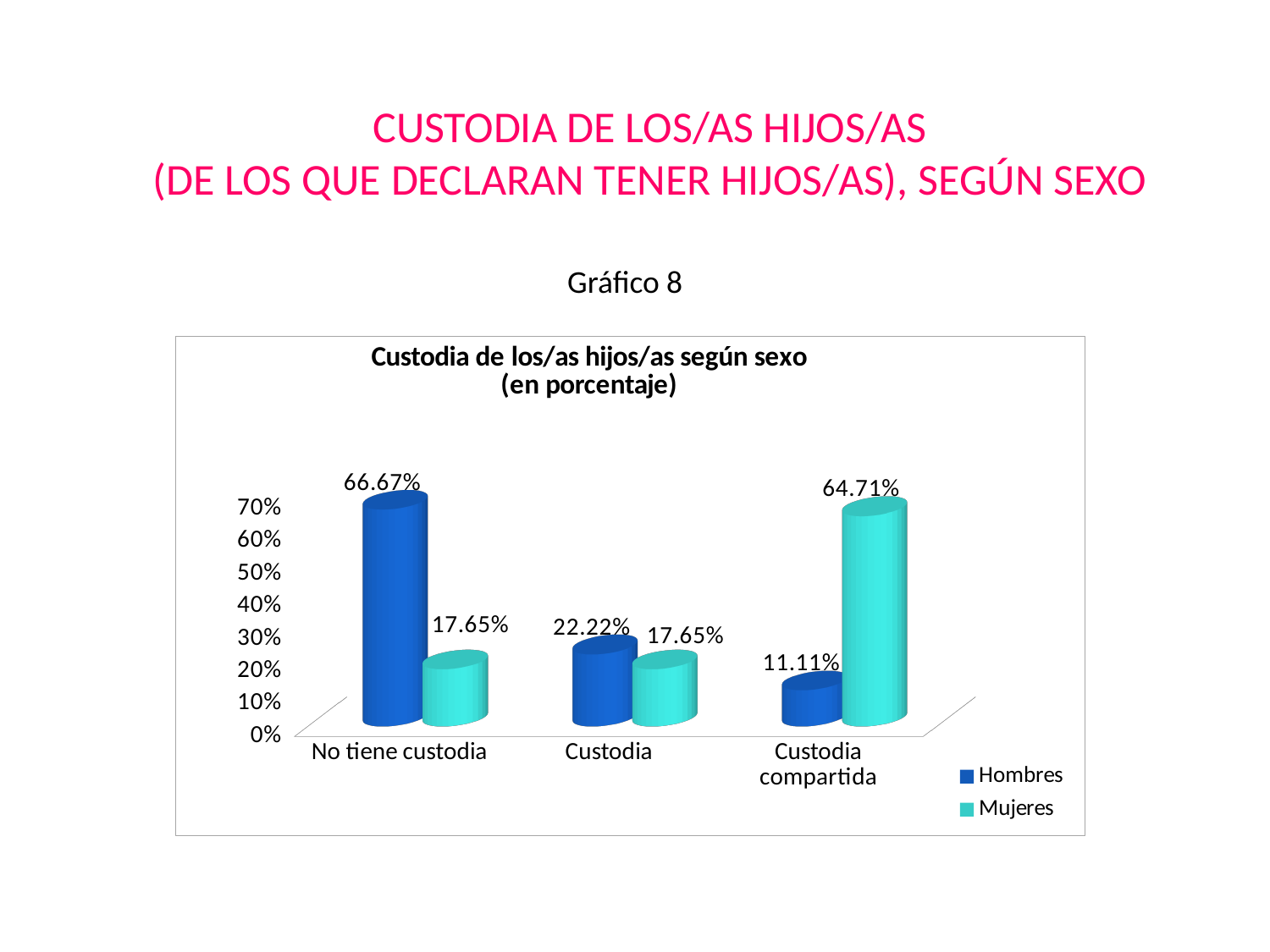

CUSTODIA DE LOS/AS HIJOS/AS
(DE LOS QUE DECLARAN TENER HIJOS/AS), SEGÚN SEXO
Gráfico 8

[unsupported chart]